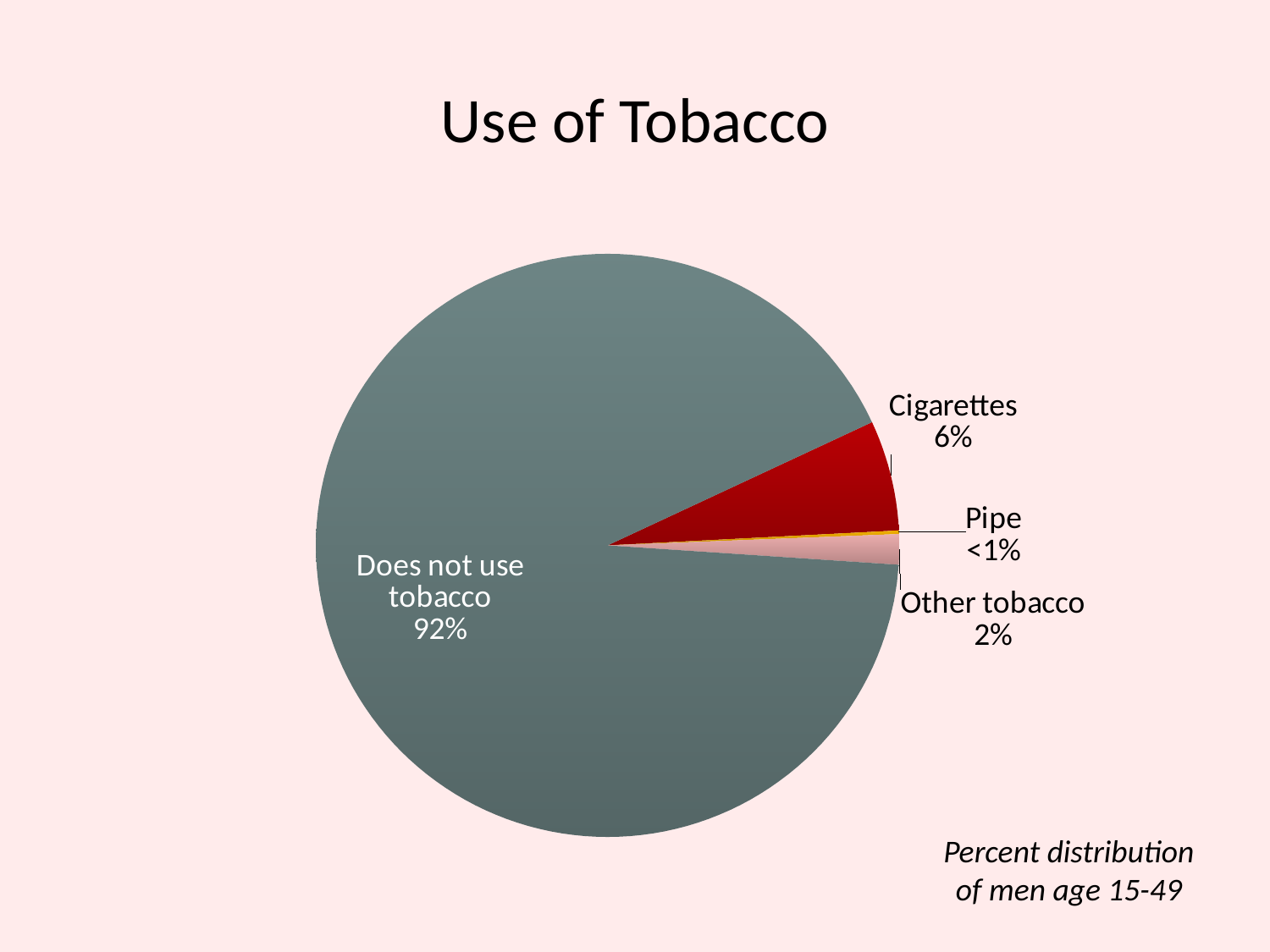

# Use of Tobacco

### Chart

| Category | Series 1 |
|---|---|
| Cigarettes | 6.2 |
| Pipe | 0.2 |
| Other tobacco | 1.7000000000000004 |
| Does not use tobacco | 93.1 |
Percent distribution of men age 15-49